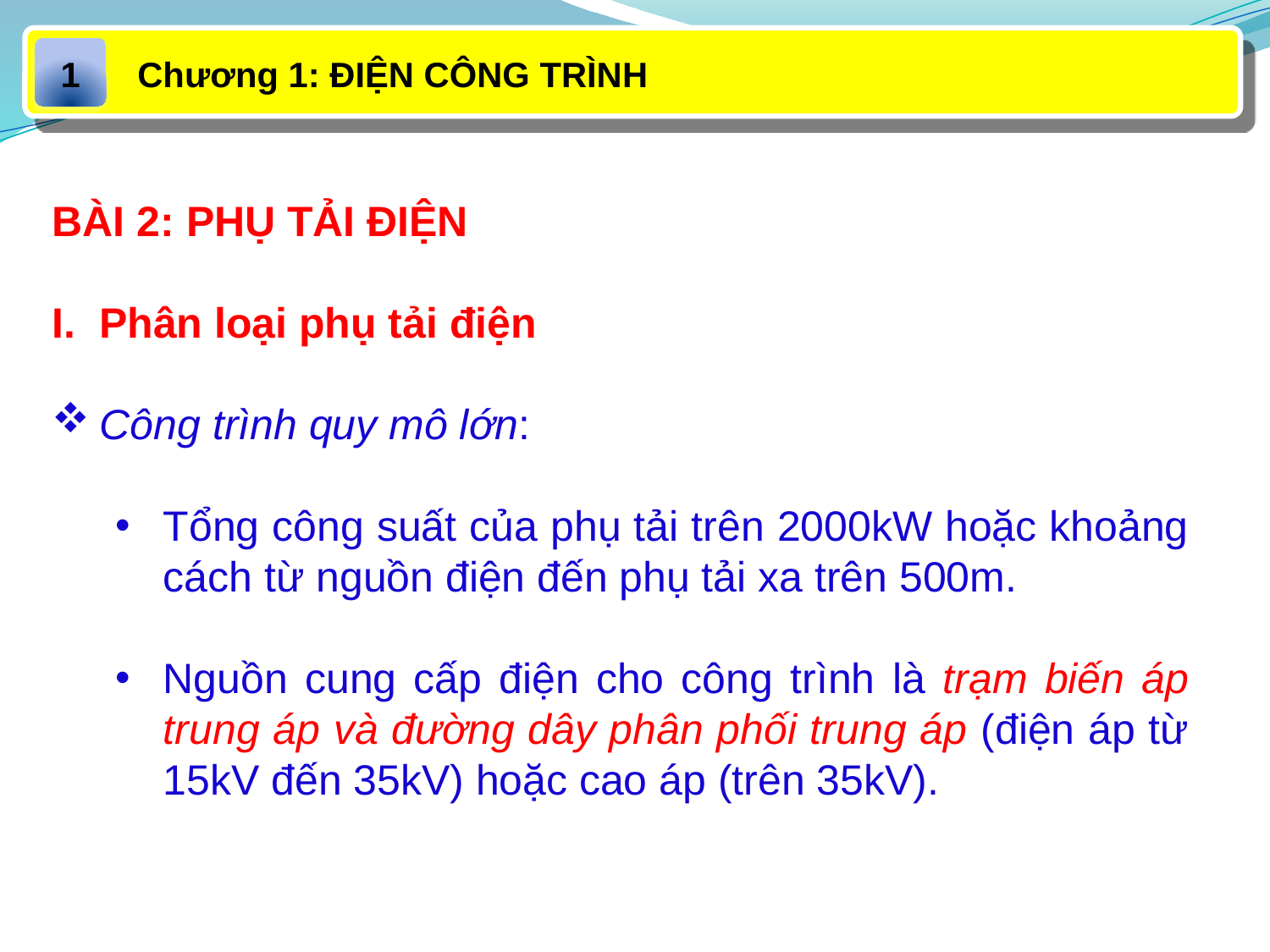

Chương 1: ĐIỆN CÔNG TRÌNH
1

BÀI 2: PHỤ TẢI ĐIỆN

I.  Phân loại phụ tải điện

Công trình quy mô lớn:

Tổng công suất của phụ tải trên 2000kW hoặc khoảng cách từ nguồn điện đến phụ tải xa trên 500m.

Nguồn cung cấp điện cho công trình là trạm biến áp trung áp và đường dây phân phối trung áp (điện áp từ 15kV đến 35kV) hoặc cao áp (trên 35kV).